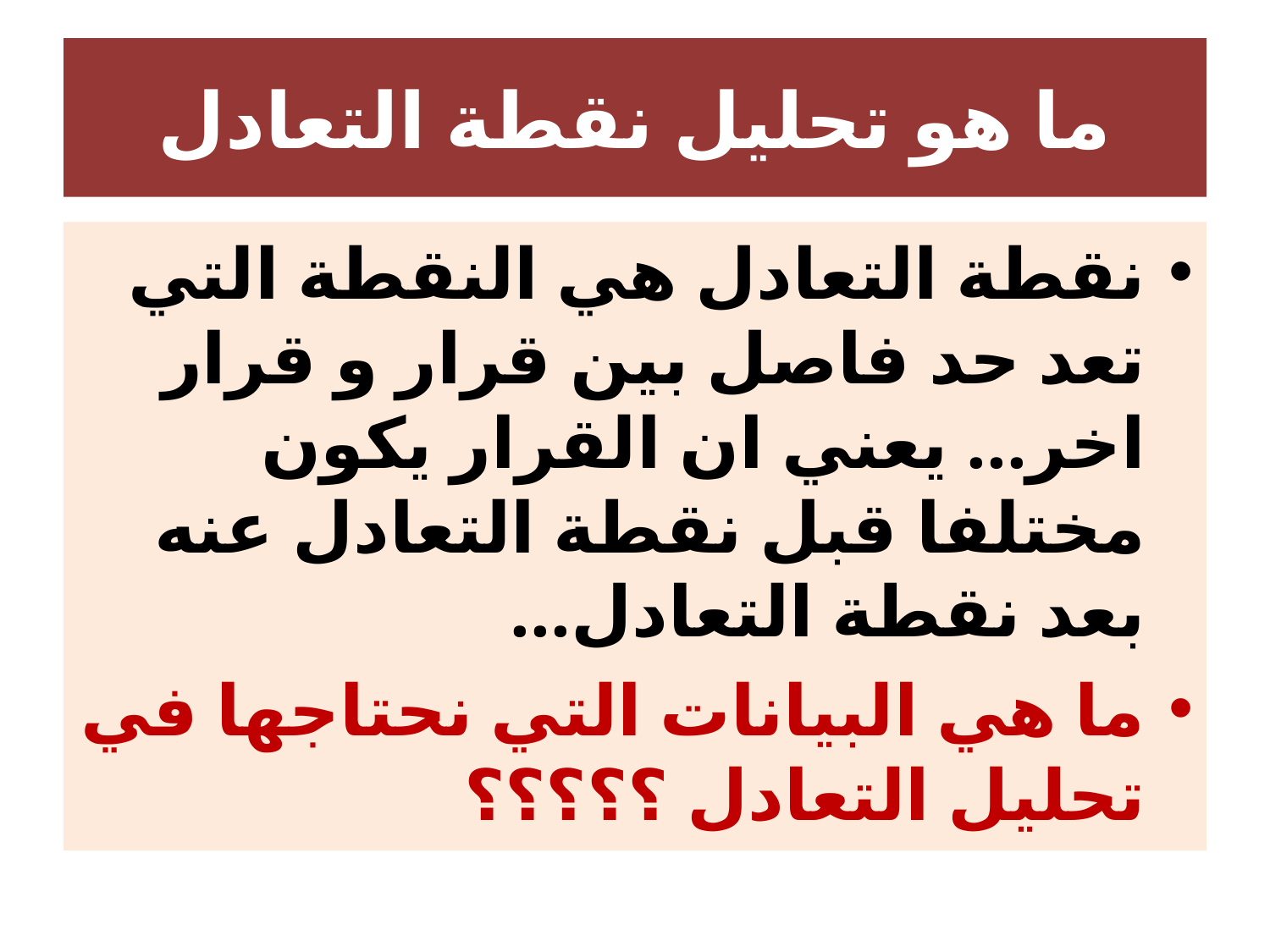

# ما هو تحليل نقطة التعادل
نقطة التعادل هي النقطة التي تعد حد فاصل بين قرار و قرار اخر... يعني ان القرار يكون مختلفا قبل نقطة التعادل عنه بعد نقطة التعادل...
ما هي البيانات التي نحتاجها في تحليل التعادل ؟؟؟؟؟